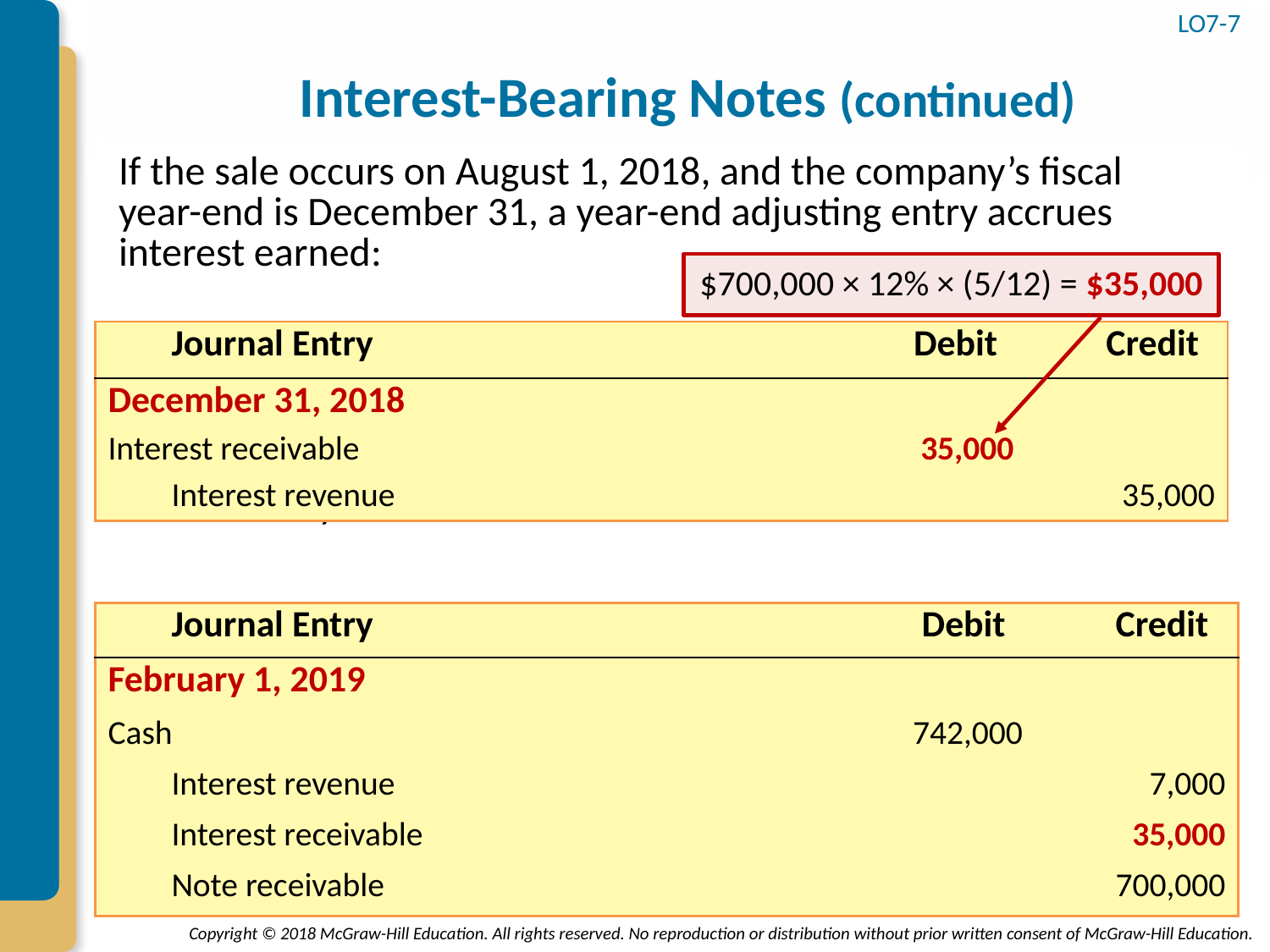

# Interest-Bearing Notes (continued)
LO7-7
If the sale occurs on August 1, 2018, and the company’s fiscal year-end is December 31, a year-end adjusting entry accrues interest earned:

The February 1 collection is then recorded:
$700,000 × 12% × (5/12) = $35,000
| Journal Entry | Debit | Credit |
| --- | --- | --- |
| December 31, 2018 |  |  |
| Interest receivable | 35,000 |  |
| Interest revenue |  | 35,000 |
| Journal Entry | Debit | Credit |
| --- | --- | --- |
| February 1, 2019 |  |  |
| Cash | 742,000 |  |
| Interest revenue |  | 7,000 |
| Interest receivable |  | 35,000 |
| Note receivable |  | 700,000 |